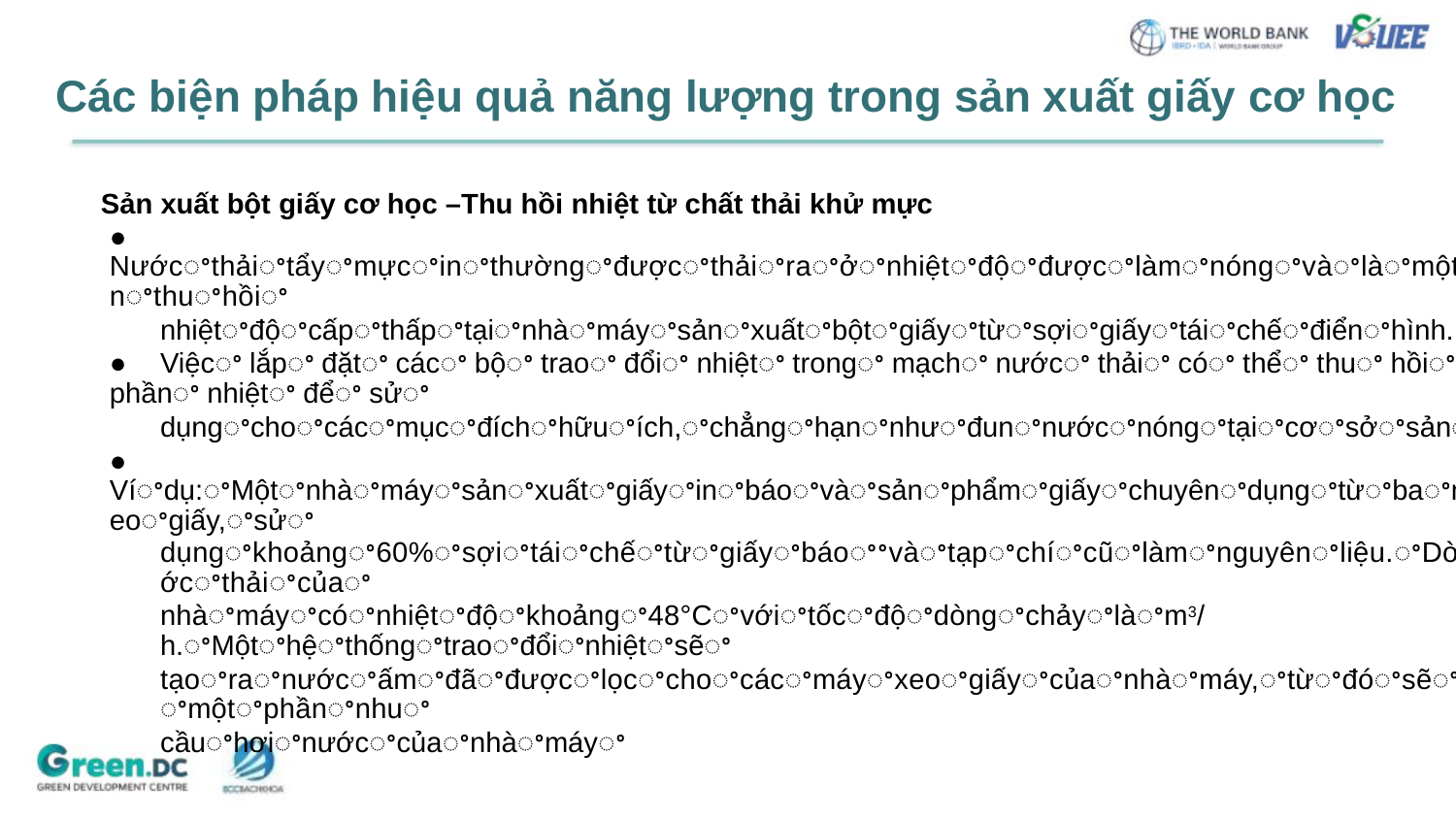

Các biện pháp hiệu quả năng lượng trong sản xuất giấy cơ học
Sản xuất bột giấy cơ học –Thu hồi nhiệt từ chất thải khử mực
● Nướcꢀthảiꢀtẩyꢀmựcꢀinꢀthườngꢀđượcꢀthảiꢀraꢀởꢀnhiệtꢀđộꢀđượcꢀlàmꢀnóngꢀvàꢀlàꢀmộtꢀnguồnꢀthuꢀhồiꢀ
nhiệtꢀđộꢀcấpꢀthấpꢀtạiꢀnhàꢀmáyꢀsảnꢀxuấtꢀbộtꢀgiấyꢀtừꢀsợiꢀgiấyꢀtáiꢀchếꢀđiểnꢀhình.
● Việcꢀ lắpꢀ đặtꢀ cácꢀ bộꢀ traoꢀ đổiꢀ nhiệtꢀ trongꢀ mạchꢀ nướcꢀ thảiꢀ cóꢀ thểꢀ thuꢀ hồiꢀ mộtꢀ phầnꢀ nhiệtꢀ đểꢀ sửꢀ
dụngꢀchoꢀcácꢀmụcꢀđíchꢀhữuꢀích,ꢀchẳngꢀhạnꢀnhưꢀđunꢀnướcꢀnóngꢀtạiꢀcơꢀsởꢀsảnꢀxuất.
● Víꢀdụ:ꢀMộtꢀnhàꢀmáyꢀsảnꢀxuấtꢀgiấyꢀinꢀbáoꢀvàꢀsảnꢀphẩmꢀgiấyꢀchuyênꢀdụngꢀtừꢀbaꢀmáyꢀxeoꢀgiấy,ꢀsửꢀ
dụngꢀkhoảngꢀ60%ꢀsợiꢀtáiꢀchếꢀtừꢀgiấyꢀbáoꢀꢀvàꢀtạpꢀchíꢀcũꢀlàmꢀnguyênꢀliệu.ꢀDòngꢀnướcꢀthảiꢀcủaꢀ
nhàꢀmáyꢀcóꢀnhiệtꢀđộꢀkhoảngꢀ48°Cꢀvớiꢀtốcꢀđộꢀdòngꢀchảyꢀlàꢀm3/h.ꢀMộtꢀhệꢀthốngꢀtraoꢀđổiꢀnhiệtꢀsẽꢀ
tạoꢀraꢀnướcꢀấmꢀđãꢀđượcꢀlọcꢀchoꢀcácꢀmáyꢀxeoꢀgiấyꢀcủaꢀnhàꢀmáy,ꢀtừꢀđóꢀsẽꢀbùꢀlạiꢀmộtꢀphầnꢀnhuꢀ
cầuꢀhơiꢀnướcꢀcủaꢀnhàꢀmáyꢀ